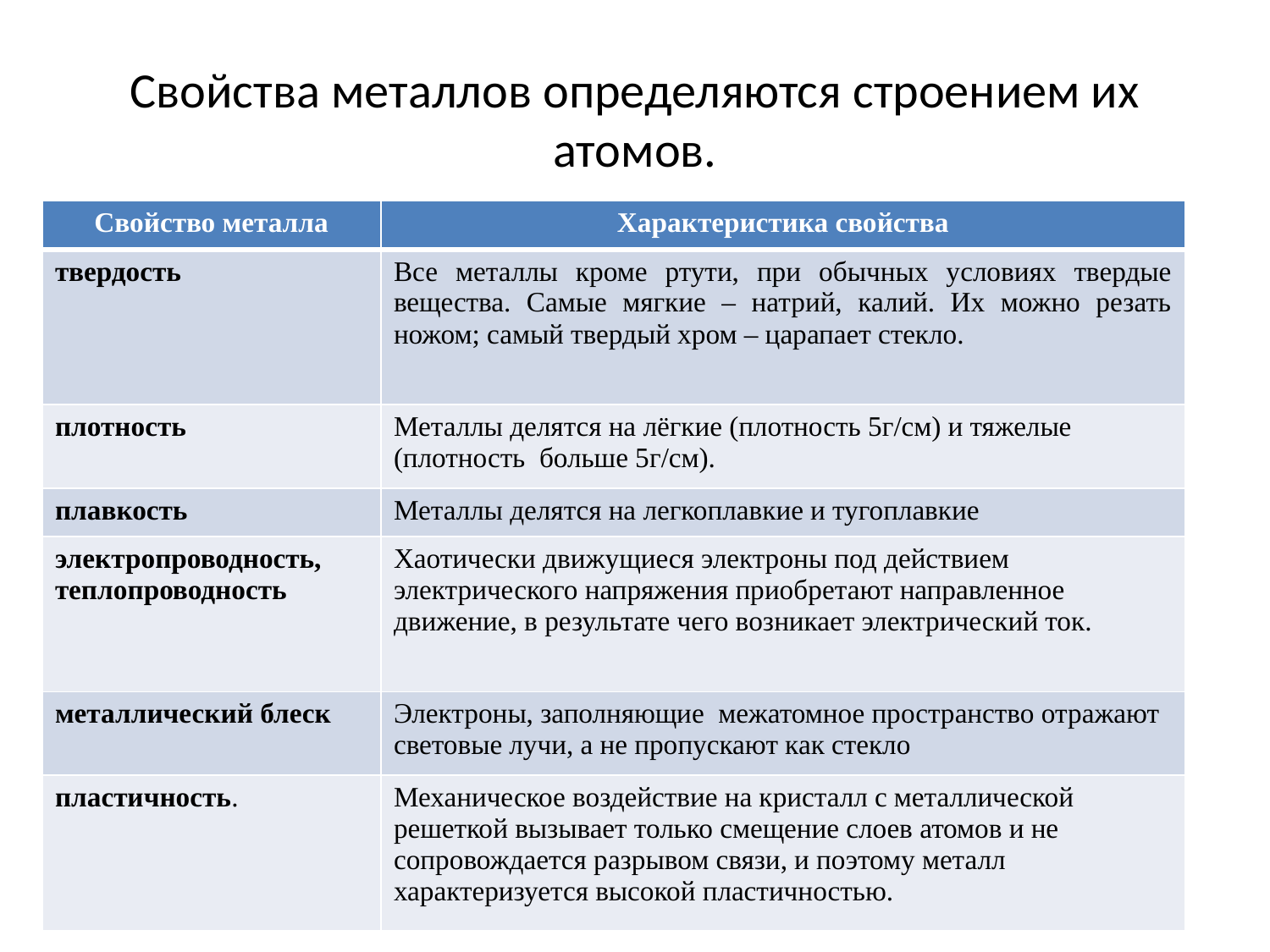

# Свойства металлов определяются строением их атомов.
| Свойство металла | Характеристика свойства |
| --- | --- |
| твердость | Все металлы кроме ртути, при обычных условиях твердые вещества. Самые мягкие – натрий, калий. Их можно резать ножом; самый твердый хром – царапает стекло. |
| плотность | Металлы делятся на лёгкие (плотность 5г/см) и тяжелые (плотность больше 5г/см). |
| плавкость | Металлы делятся на легкоплавкие и тугоплавкие |
| электропроводность, теплопроводность | Хаотически движущиеся электроны под действием электрического напряжения приобретают направленное движение, в результате чего возникает электрический ток. |
| металлический блеск | Электроны, заполняющие  межатомное пространство отражают световые лучи, а не пропускают как стекло |
| пластичность. | Механическое воздействие на кристалл с металлической решеткой вызывает только смещение слоев атомов и не сопровождается разрывом связи, и поэтому металл характеризуется высокой пластичностью. |